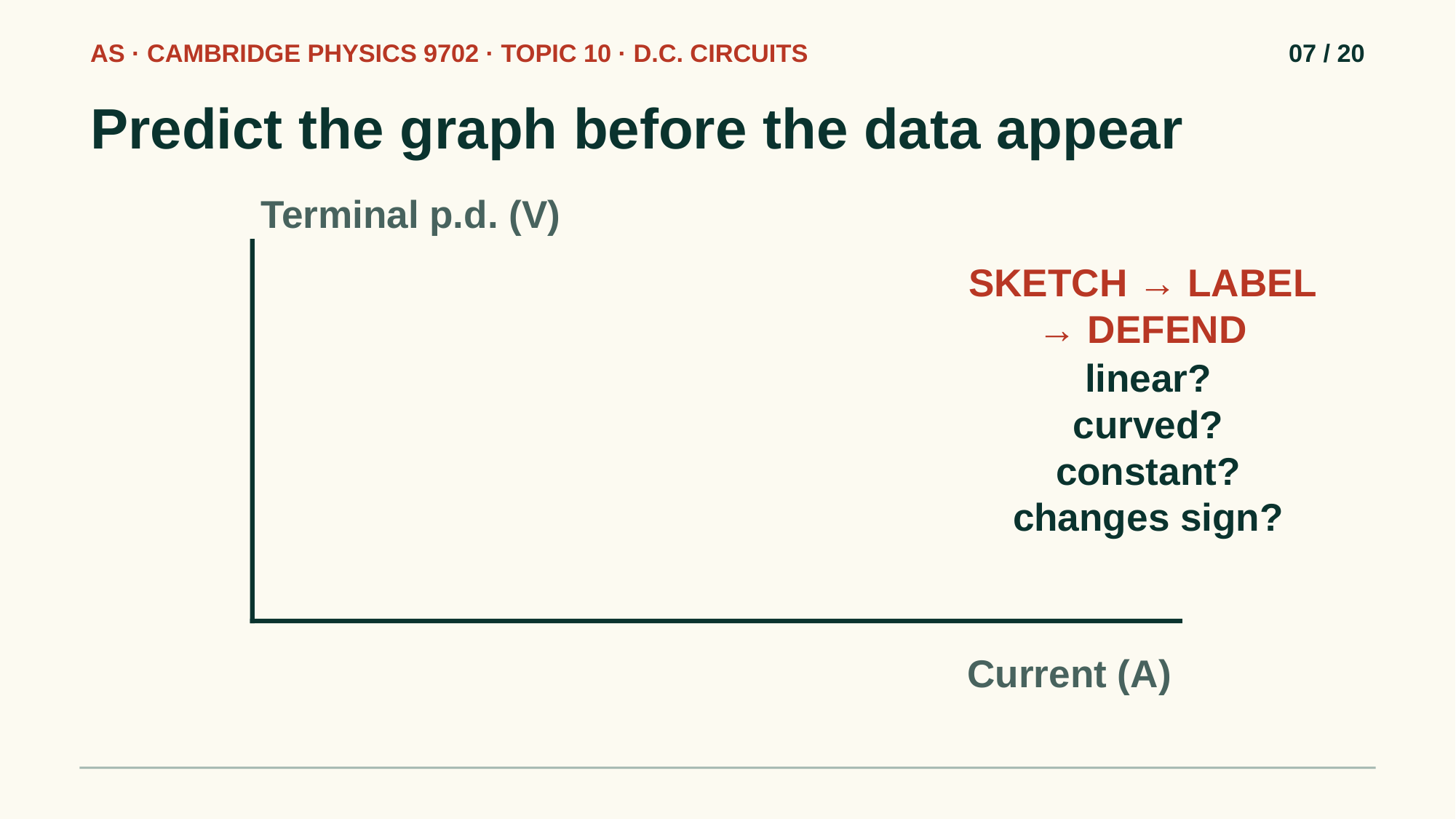

AS · CAMBRIDGE PHYSICS 9702 · TOPIC 10 · D.C. CIRCUITS
07 / 20
Predict the graph before the data appear
Terminal p.d. (V)

SKETCH → LABEL → DEFEND
linear?
curved?
constant?
changes sign?

Current (A)